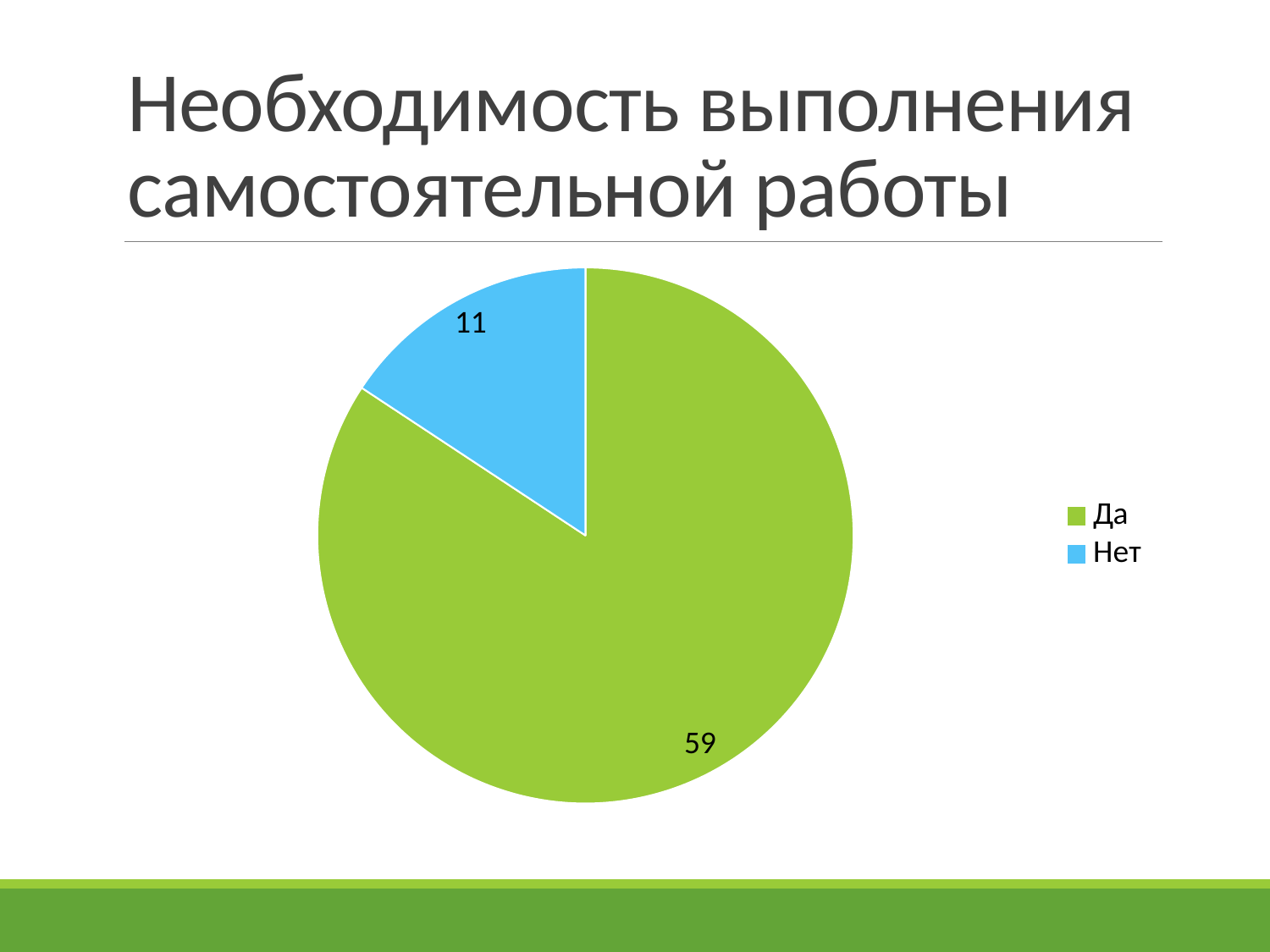

# Необходимость выполнения самостоятельной работы

### Chart

| Category |  |
|---|---|
| Да | 59.0 |
| Нет | 11.0 |